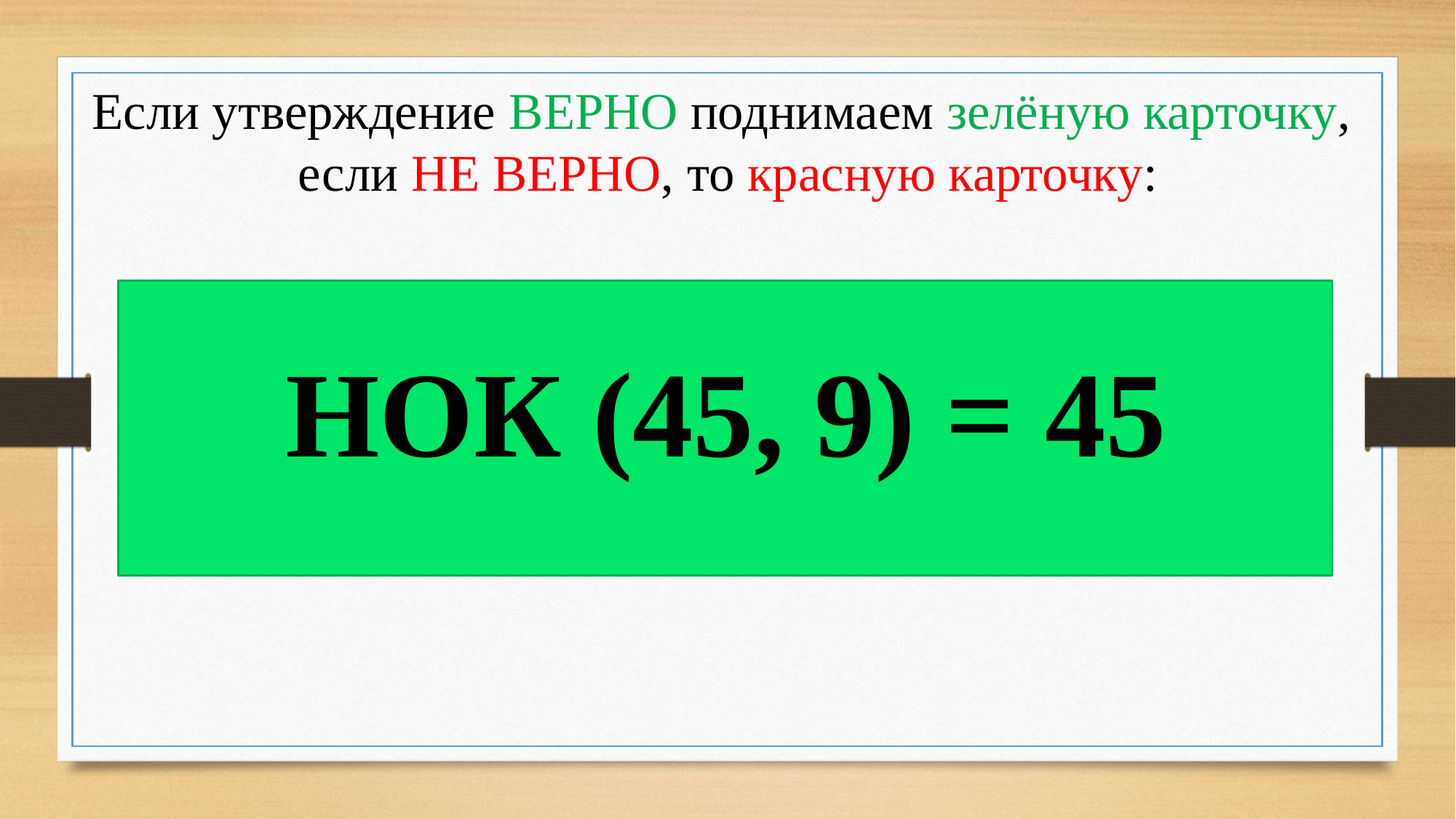

Если утверждение ВЕРНО поднимаем зелёную карточку,
если НЕ ВЕРНО, то красную карточку:

НОК (45, 9) = 45